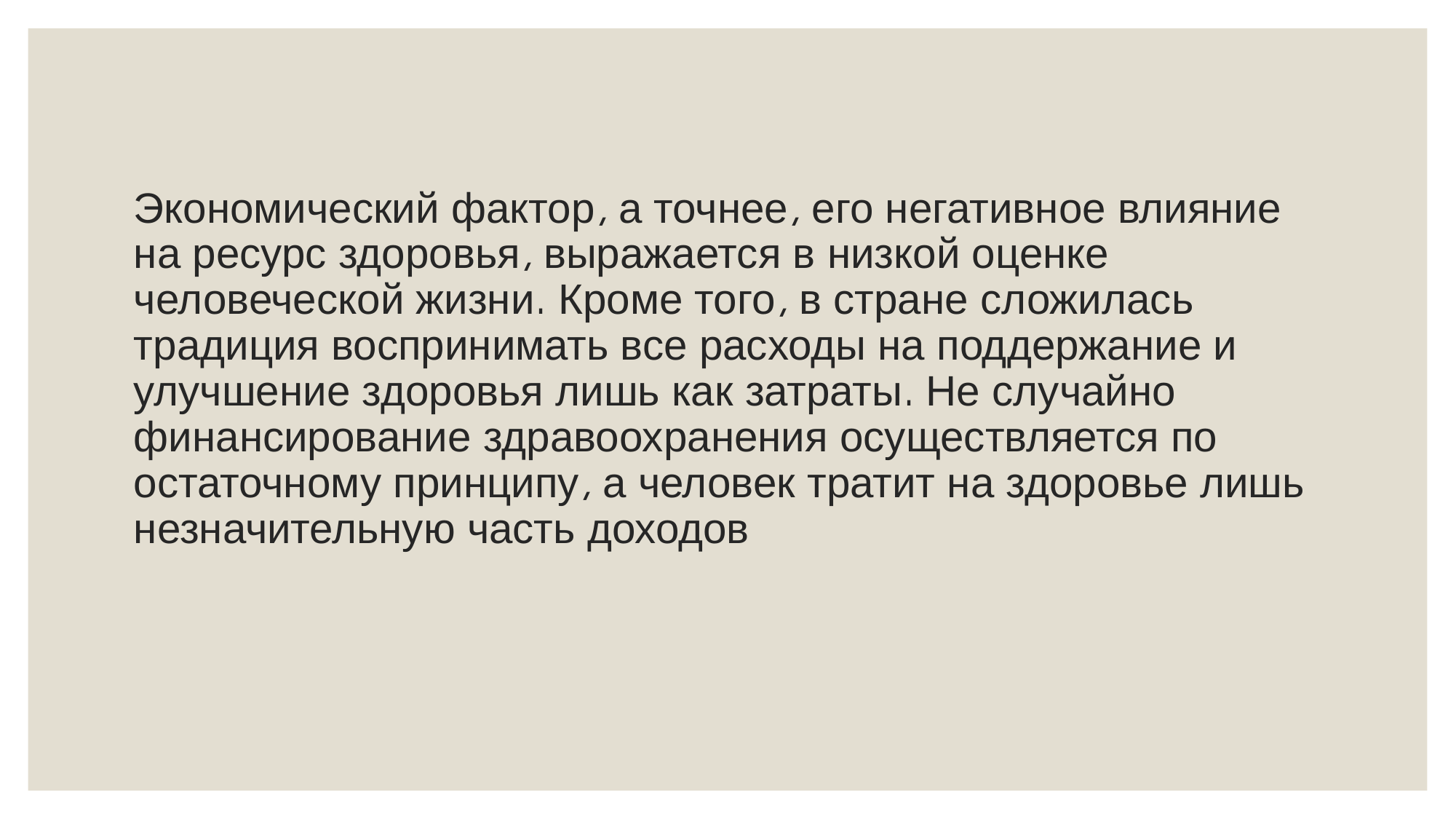

# Экономический фактор, а точнее, его негативное влияние на ресурс здоровья, выражается в низкой оценке человеческой жизни. Кроме того, в стране сложилась традиция воспринимать все расходы на поддержание и улучшение здоровья лишь как затраты. Не случайно финансирование здравоохранения осуществляется по остаточному принципу, а человек тратит на здоровье лишь незначительную часть доходов